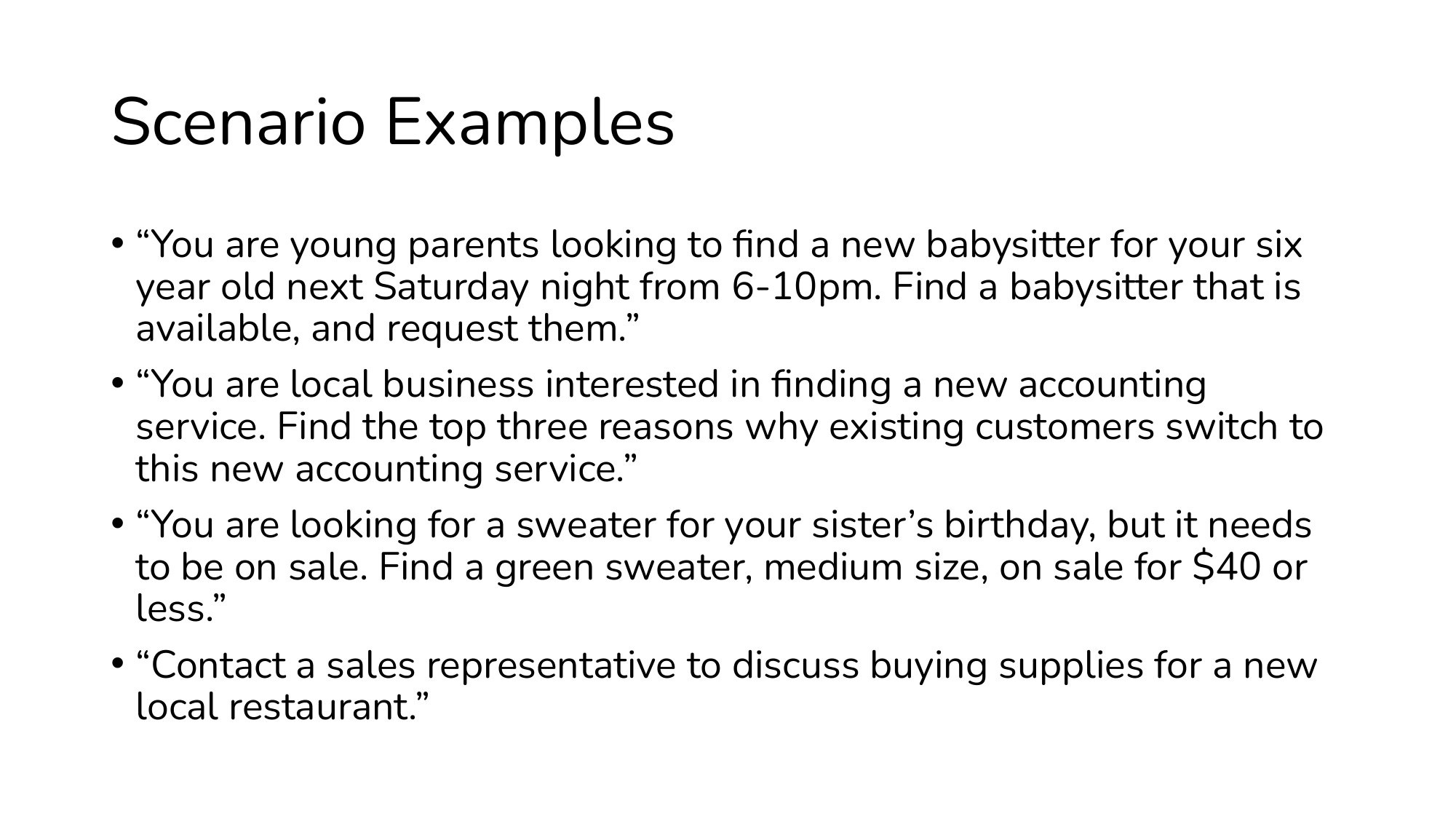

# Scenario Examples
“You are young parents looking to find a new babysitter for your six year old next Saturday night from 6-10pm. Find a babysitter that is available, and request them.”
“You are local business interested in finding a new accounting service. Find the top three reasons why existing customers switch to this new accounting service.”
“You are looking for a sweater for your sister’s birthday, but it needs to be on sale. Find a green sweater, medium size, on sale for $40 or less.”
“Contact a sales representative to discuss buying supplies for a new local restaurant.”